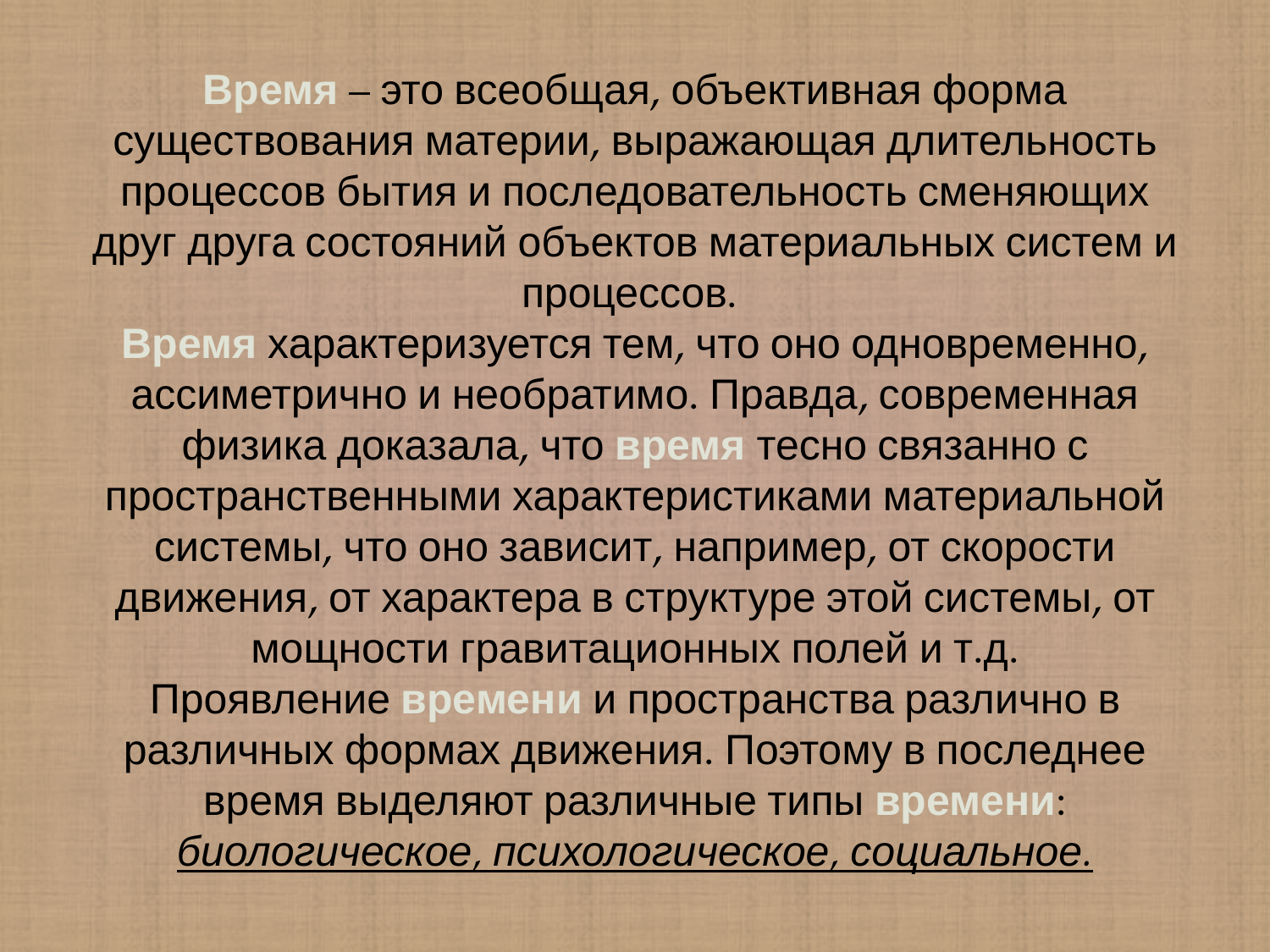

Время – это всеобщая, объективная форма существования материи, выражающая длительность процессов бытия и последовательность сменяющих друг друга состояний объектов материальных систем и процессов.
Время характеризуется тем, что оно одновременно, ассиметрично и необратимо. Правда, современная физика доказала, что время тесно связанно с пространственными характеристиками материальной системы, что оно зависит, например, от скорости движения, от характера в структуре этой системы, от мощности гравитационных полей и т.д.
Проявление времени и пространства различно в различных формах движения. Поэтому в последнее время выделяют различные типы времени: биологическое, психологическое, социальное.